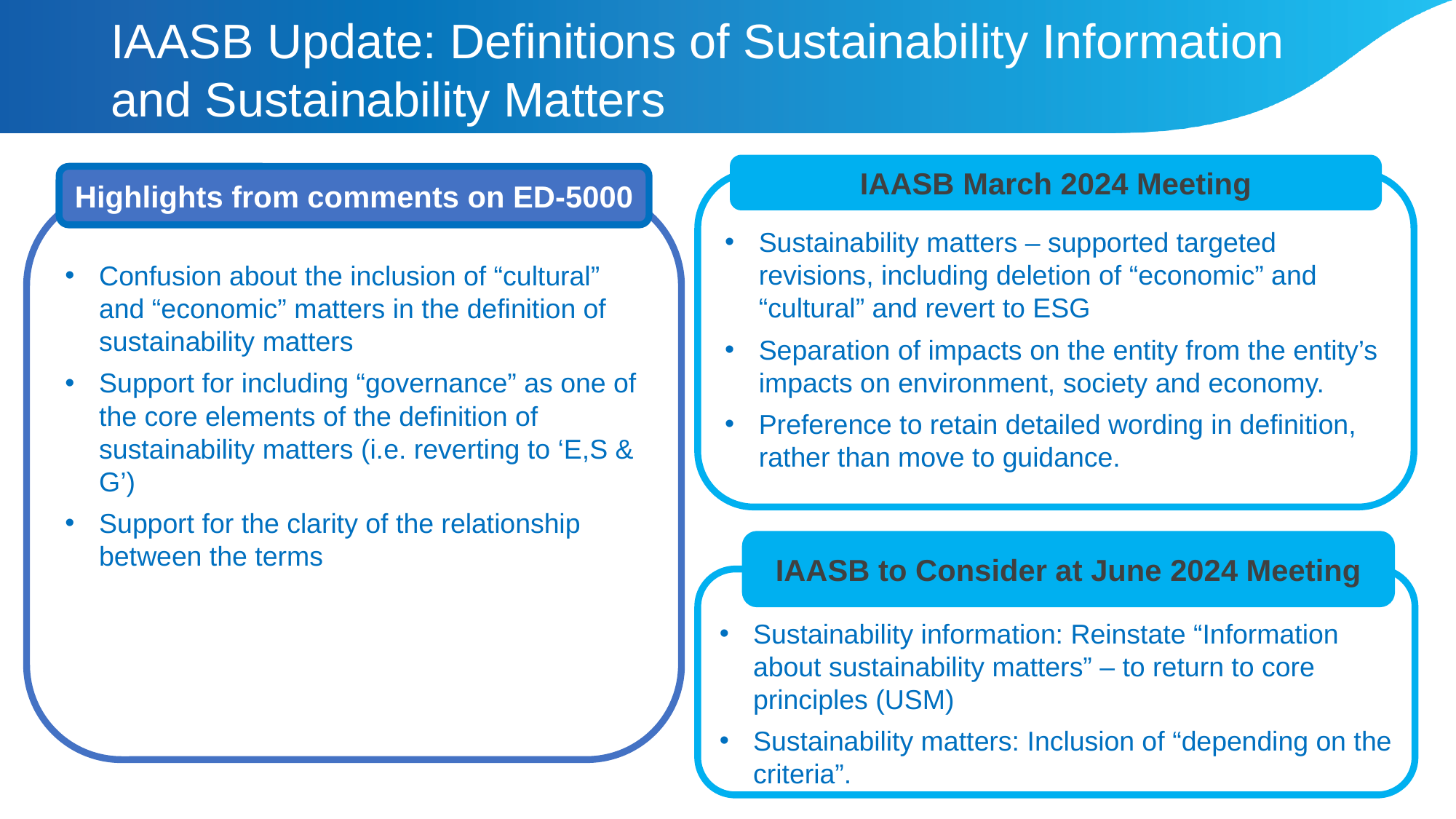

# IAASB Update: Definitions of Sustainability Information and Sustainability Matters

IAASB March 2024 Meeting

Sustainability matters – supported targeted revisions, including deletion of “economic” and “cultural” and revert to ESG
Separation of impacts on the entity from the entity’s impacts on environment, society and economy.
Preference to retain detailed wording in definition, rather than move to guidance.
Highlights from comments on ED-5000

Confusion about the inclusion of “cultural” and “economic” matters in the definition of sustainability matters
Support for including “governance” as one of the core elements of the definition of sustainability matters (i.e. reverting to ‘E,S & G’)
Support for the clarity of the relationship between the terms

IAASB to Consider at June 2024 Meeting

Sustainability information: Reinstate “Information about sustainability matters” – to return to core principles (USM)
Sustainability matters: Inclusion of “depending on the criteria”.
Page 5